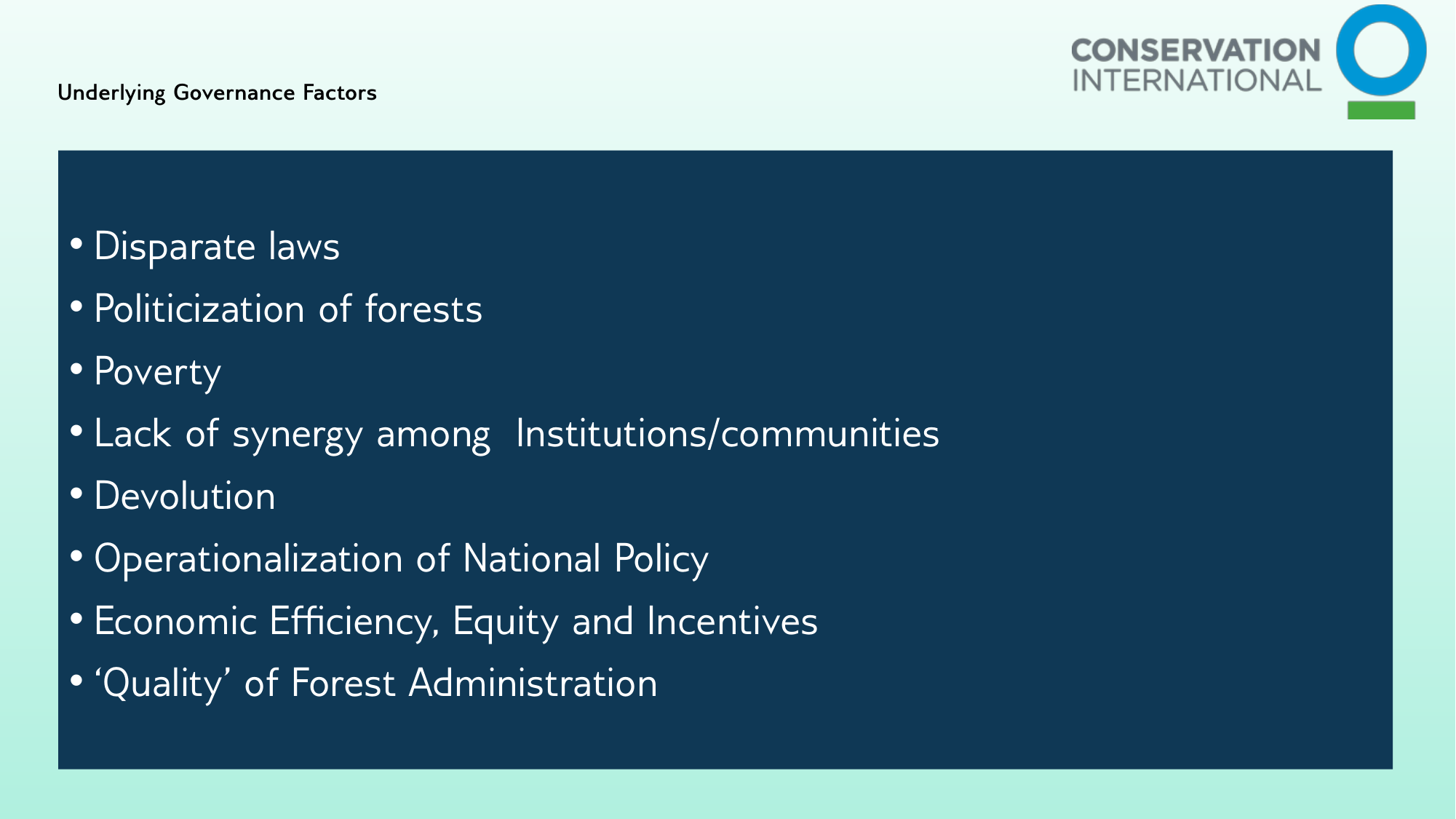

# Underlying Governance Factors

Disparate laws
Politicization of forests
Poverty
Lack of synergy among  Institutions/communities
Devolution
Operationalization of National Policy
Economic Efficiency, Equity and Incentives
‘Quality’ of Forest Administration